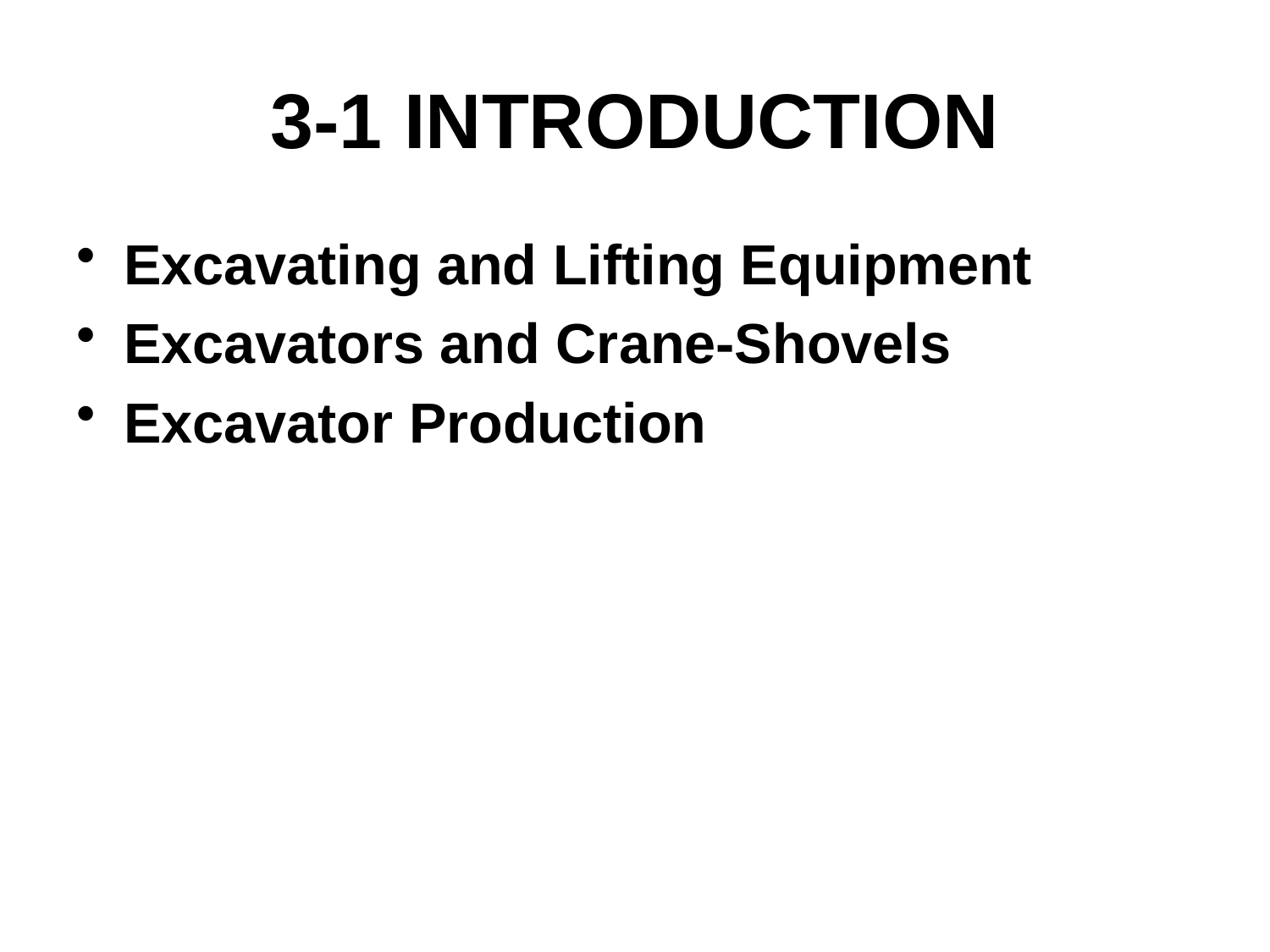

# 3-1 INTRODUCTION
Excavating and Lifting Equipment
Excavators and Crane-Shovels
Excavator Production